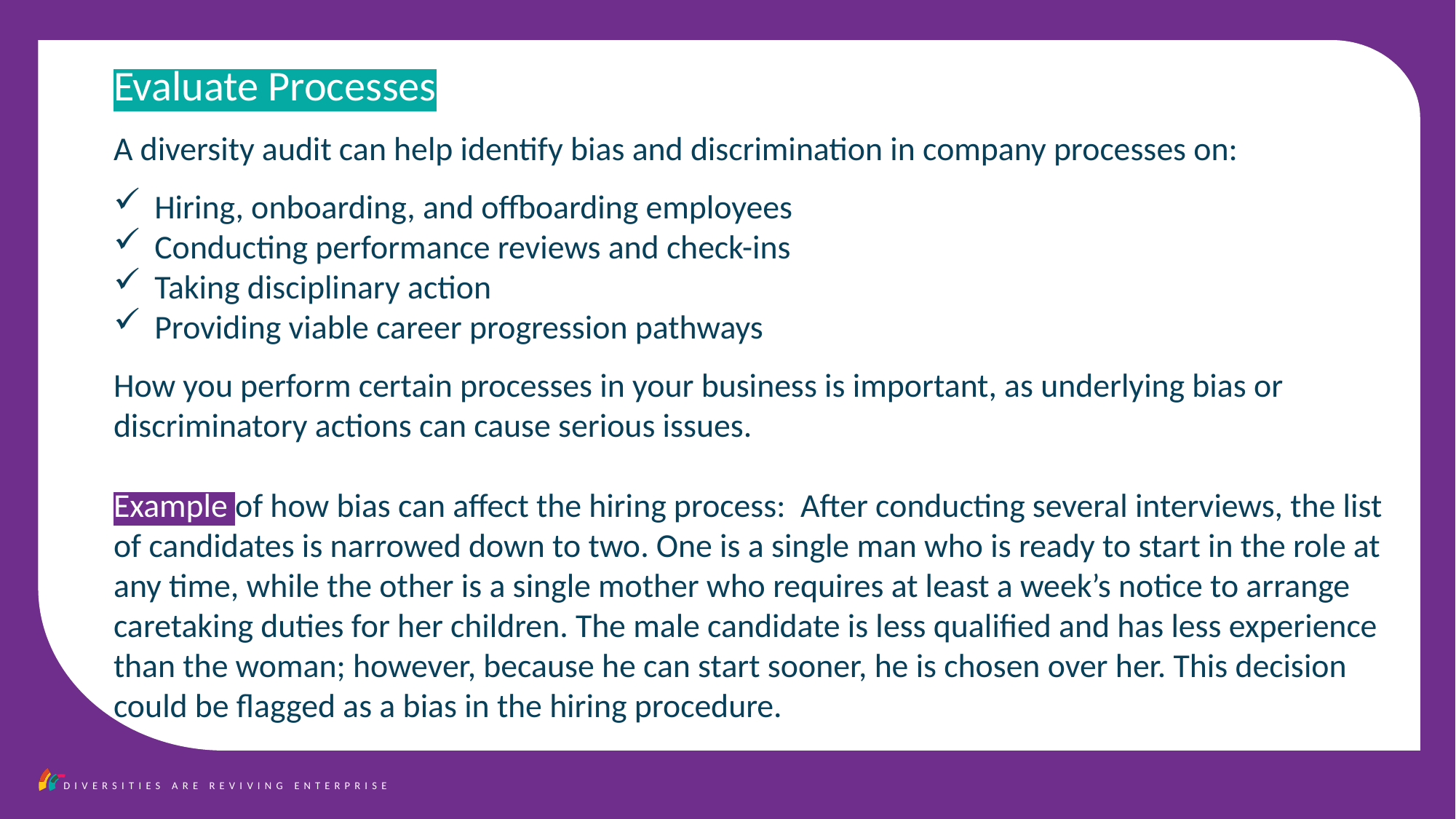

Evaluate Processes

A diversity audit can help identify bias and discrimination in company processes on:

Hiring, onboarding, and offboarding employees
Conducting performance reviews and check-ins
Taking disciplinary action
Providing viable career progression pathways

How you perform certain processes in your business is important, as underlying bias or discriminatory actions can cause serious issues.

Example of how bias can affect the hiring process:  After conducting several interviews, the list of candidates is narrowed down to two. One is a single man who is ready to start in the role at any time, while the other is a single mother who requires at least a week’s notice to arrange caretaking duties for her children. The male candidate is less qualified and has less experience than the woman; however, because he can start sooner, he is chosen over her. This decision could be flagged as a bias in the hiring procedure.